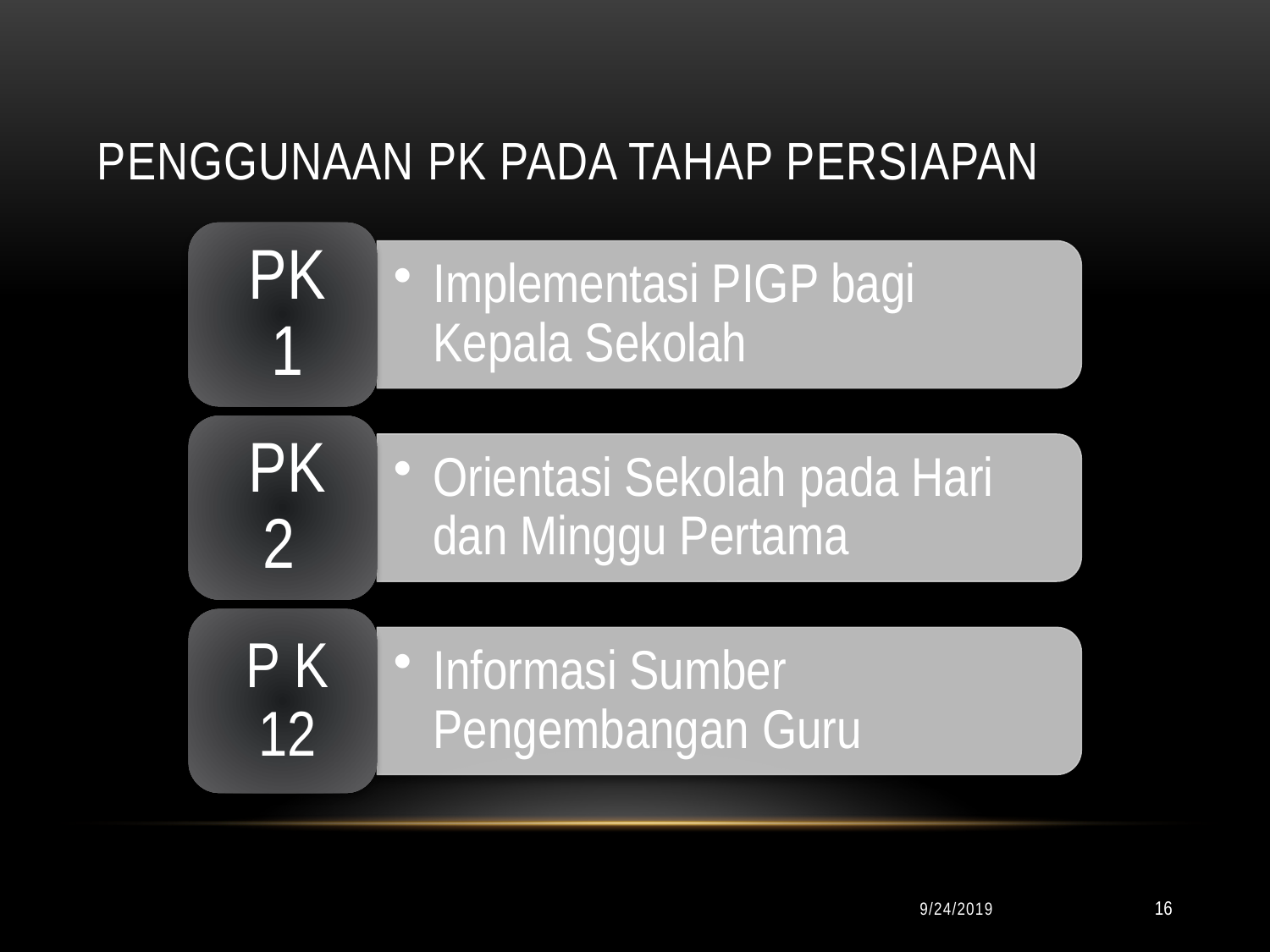

# PENGGUNAAN pk PADA Tahap persiapan
Implementasi PIGP bagi Kepala Sekolah
PK 1
Orientasi Sekolah pada Hari dan Minggu Pertama
PK 2
Informasi Sumber Pengembangan Guru
P K 12
9/24/2019
16